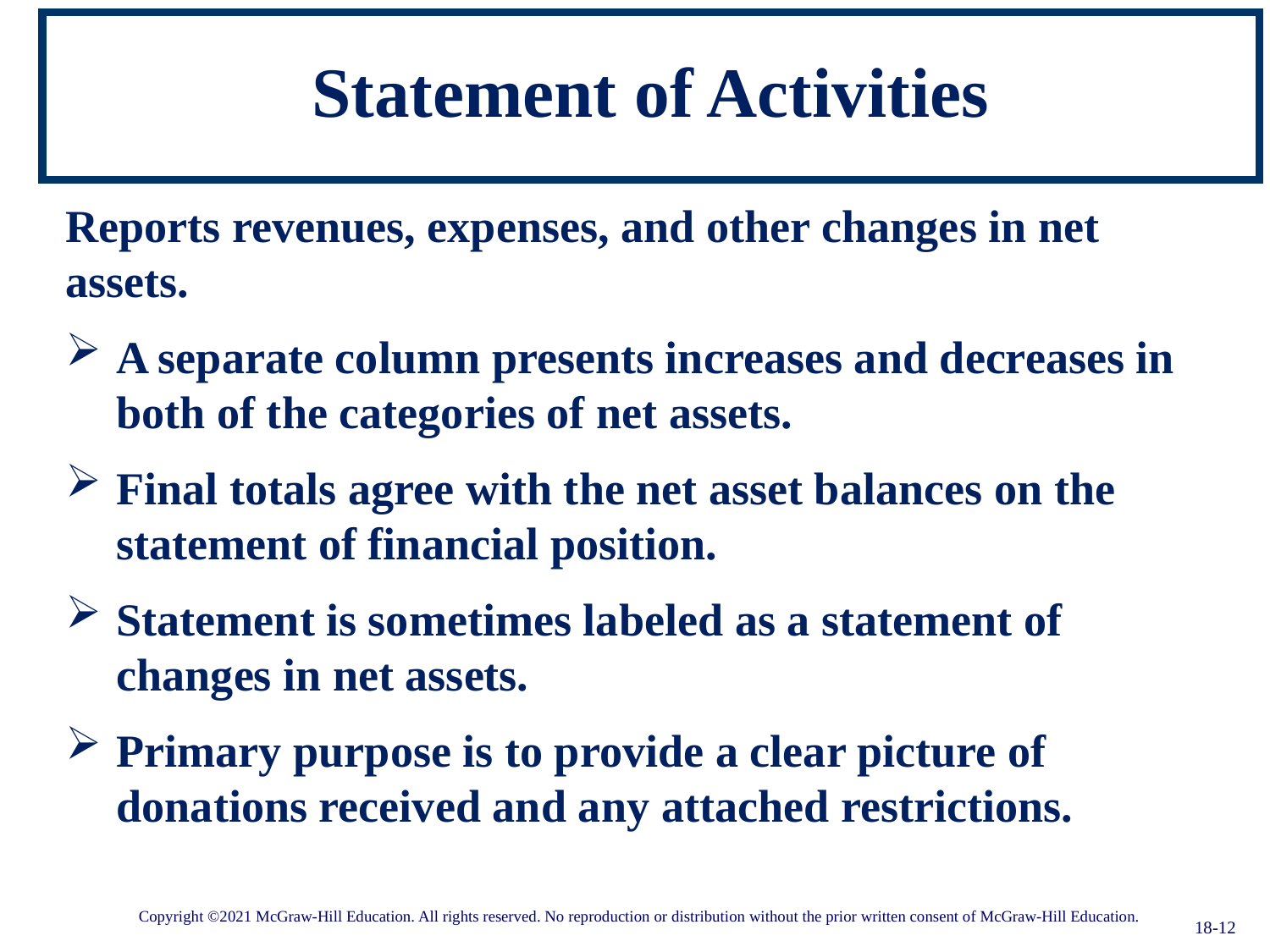

# Statement of Activities
Reports revenues, expenses, and other changes in net assets.
A separate column presents increases and decreases in both of the categories of net assets.
Final totals agree with the net asset balances on the statement of financial position.
Statement is sometimes labeled as a statement of changes in net assets.
Primary purpose is to provide a clear picture of donations received and any attached restrictions.
18-12
Copyright ©2021 McGraw-Hill Education. All rights reserved. No reproduction or distribution without the prior written consent of McGraw-Hill Education.